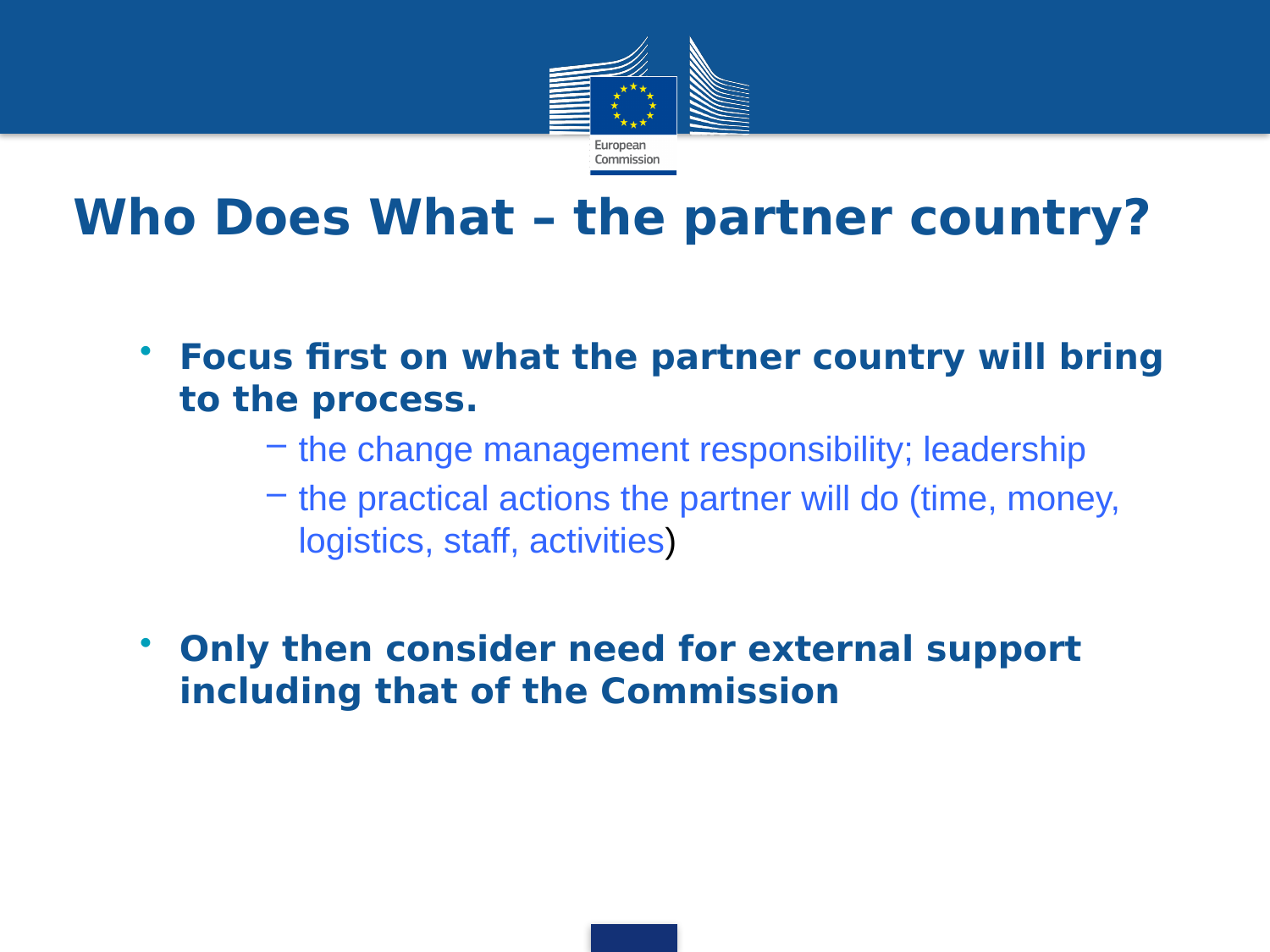

# Who Does What – the partner country?
Focus first on what the partner country will bring to the process.
the change management responsibility; leadership
the practical actions the partner will do (time, money, logistics, staff, activities)

Only then consider need for external support including that of the Commission